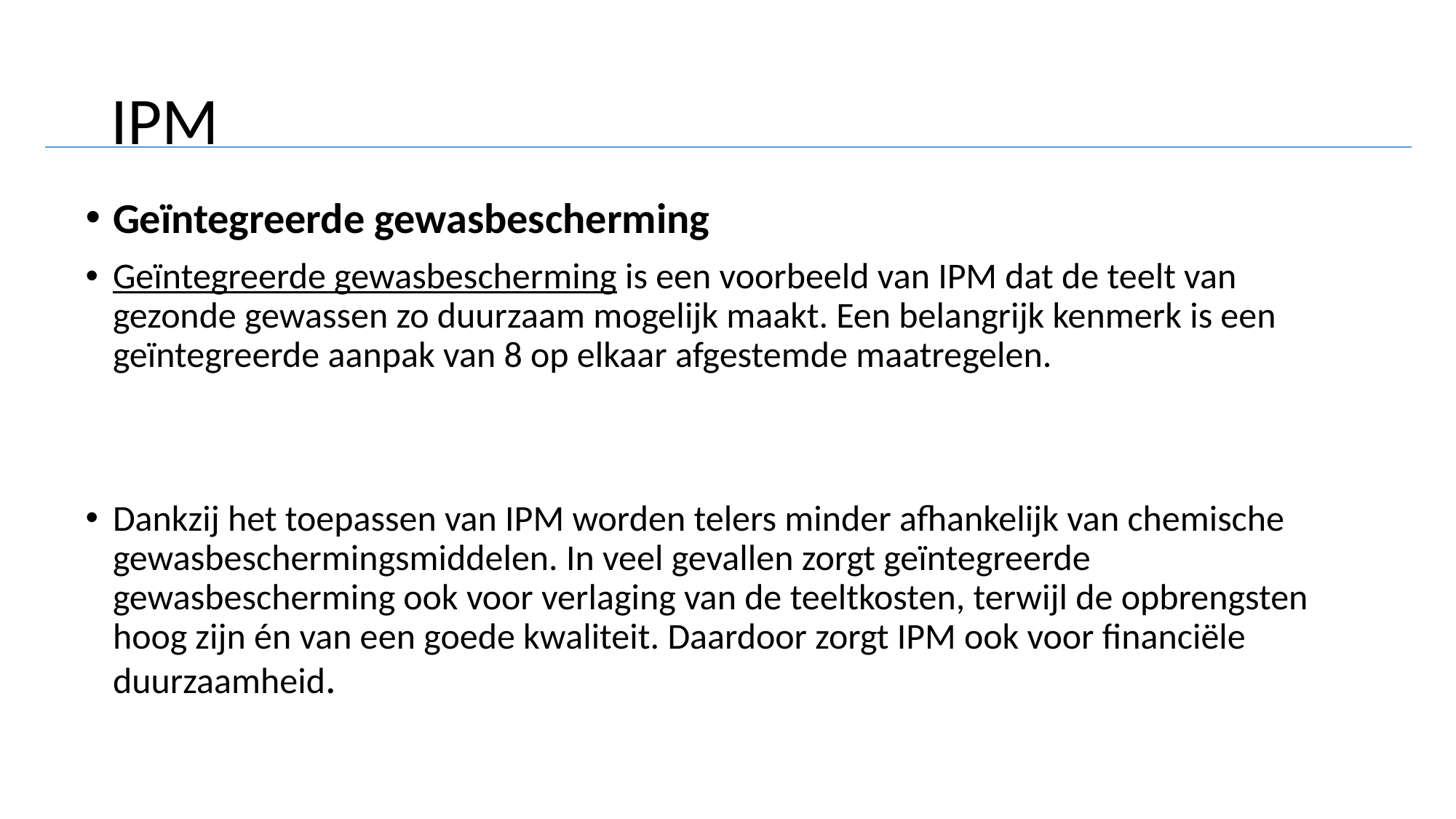

# IPM
Geïntegreerde gewasbescherming
Geïntegreerde gewasbescherming is een voorbeeld van IPM dat de teelt van gezonde gewassen zo duurzaam mogelijk maakt. Een belangrijk kenmerk is een geïntegreerde aanpak van 8 op elkaar afgestemde maatregelen.

Dankzij het toepassen van IPM worden telers minder afhankelijk van chemische gewasbeschermingsmiddelen. In veel gevallen zorgt geïntegreerde gewasbescherming ook voor verlaging van de teeltkosten, terwijl de opbrengsten hoog zijn én van een goede kwaliteit. Daardoor zorgt IPM ook voor financiële duurzaamheid.